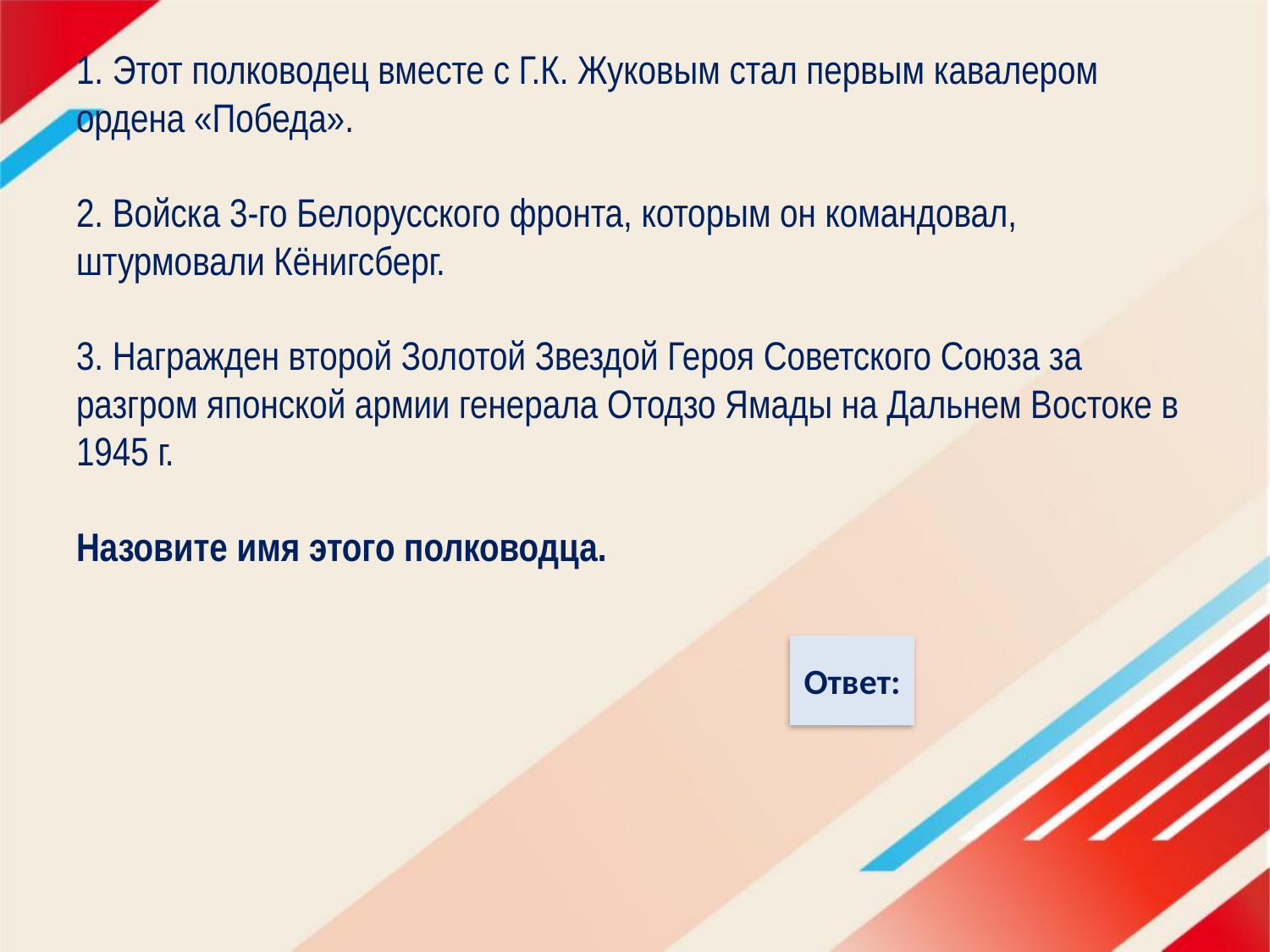

# 1. Этот полководец вместе с Г.К. Жуковым стал первым кавалером ордена «Победа». 2. Войска 3-го Белорусского фронта, которым он командовал, штурмовали Кёнигсберг. 3. Награжден второй Золотой Звездой Героя Советского Союза за разгром японской армии генерала Отодзо Ямады на Дальнем Востоке в 1945 г. Назовите имя этого полководца.